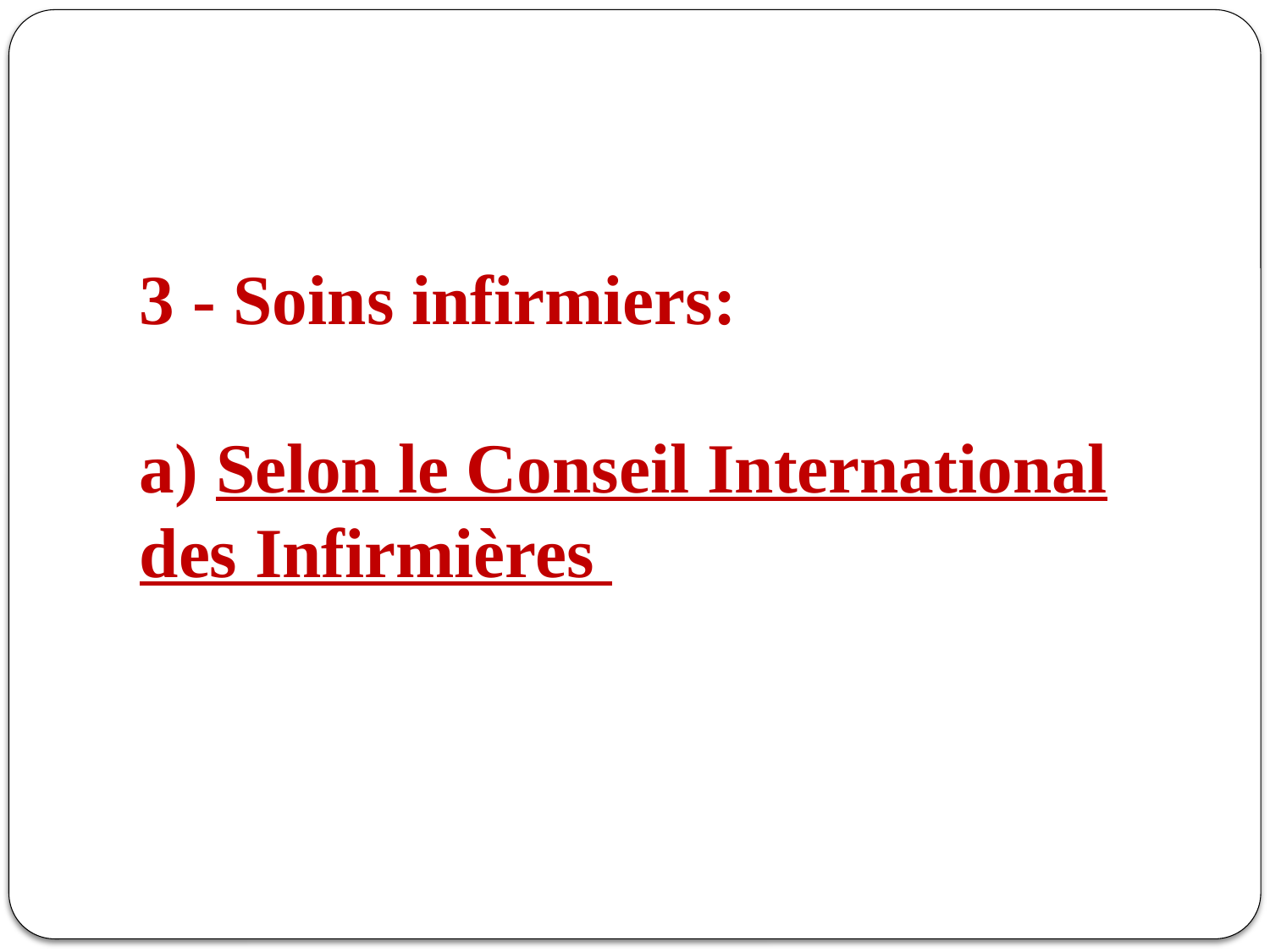

# 3 - Soins infirmiers: a) Selon le Conseil International des Infirmières